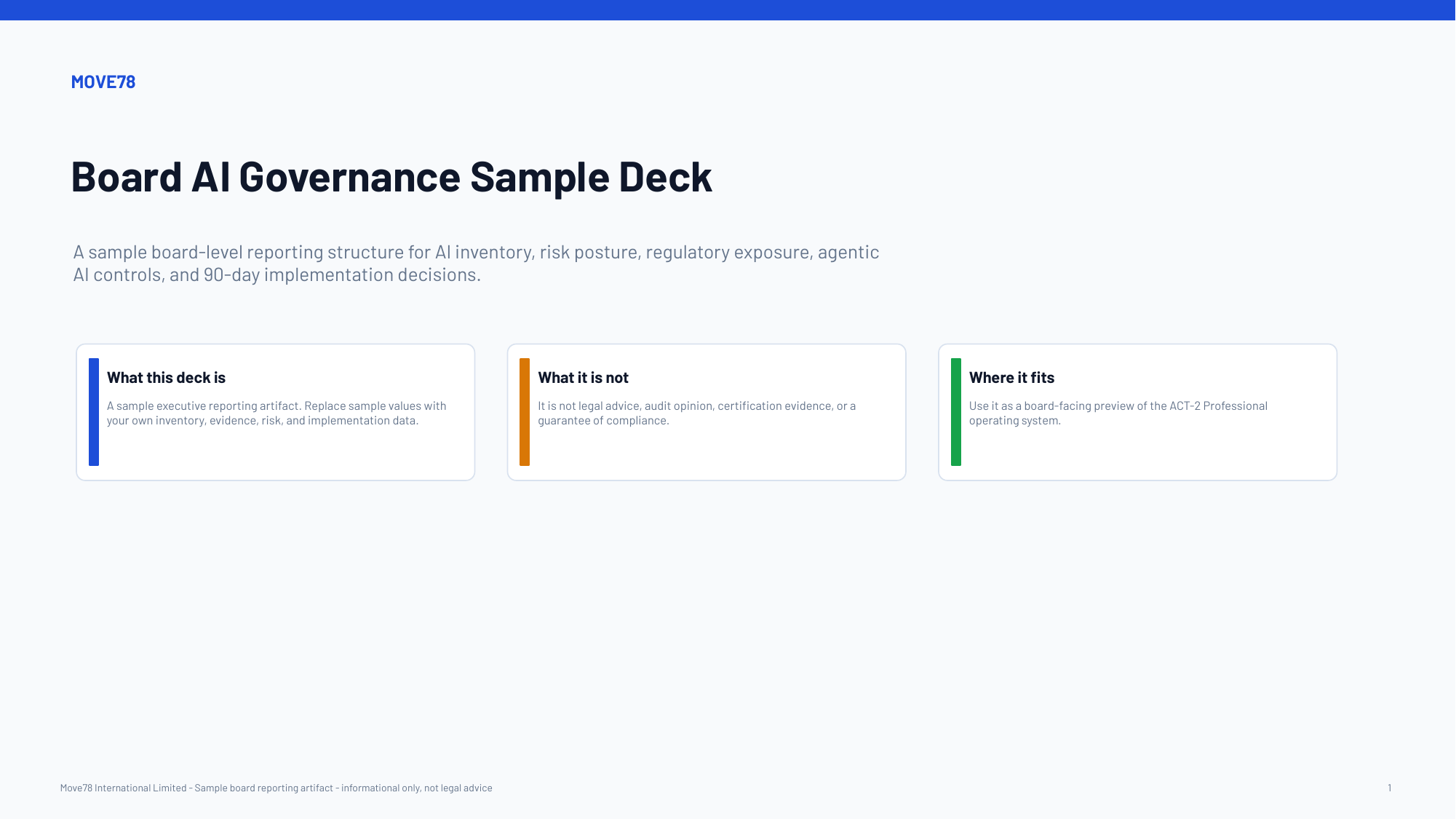

MOVE78
Board AI Governance Sample Deck
A sample board-level reporting structure for AI inventory, risk posture, regulatory exposure, agentic AI controls, and 90-day implementation decisions.

What this deck is
What it is not
Where it fits
A sample executive reporting artifact. Replace sample values with your own inventory, evidence, risk, and implementation data.
It is not legal advice, audit opinion, certification evidence, or a guarantee of compliance.
Use it as a board-facing preview of the ACT-2 Professional operating system.
Move78 International Limited - Sample board reporting artifact - informational only, not legal advice
1